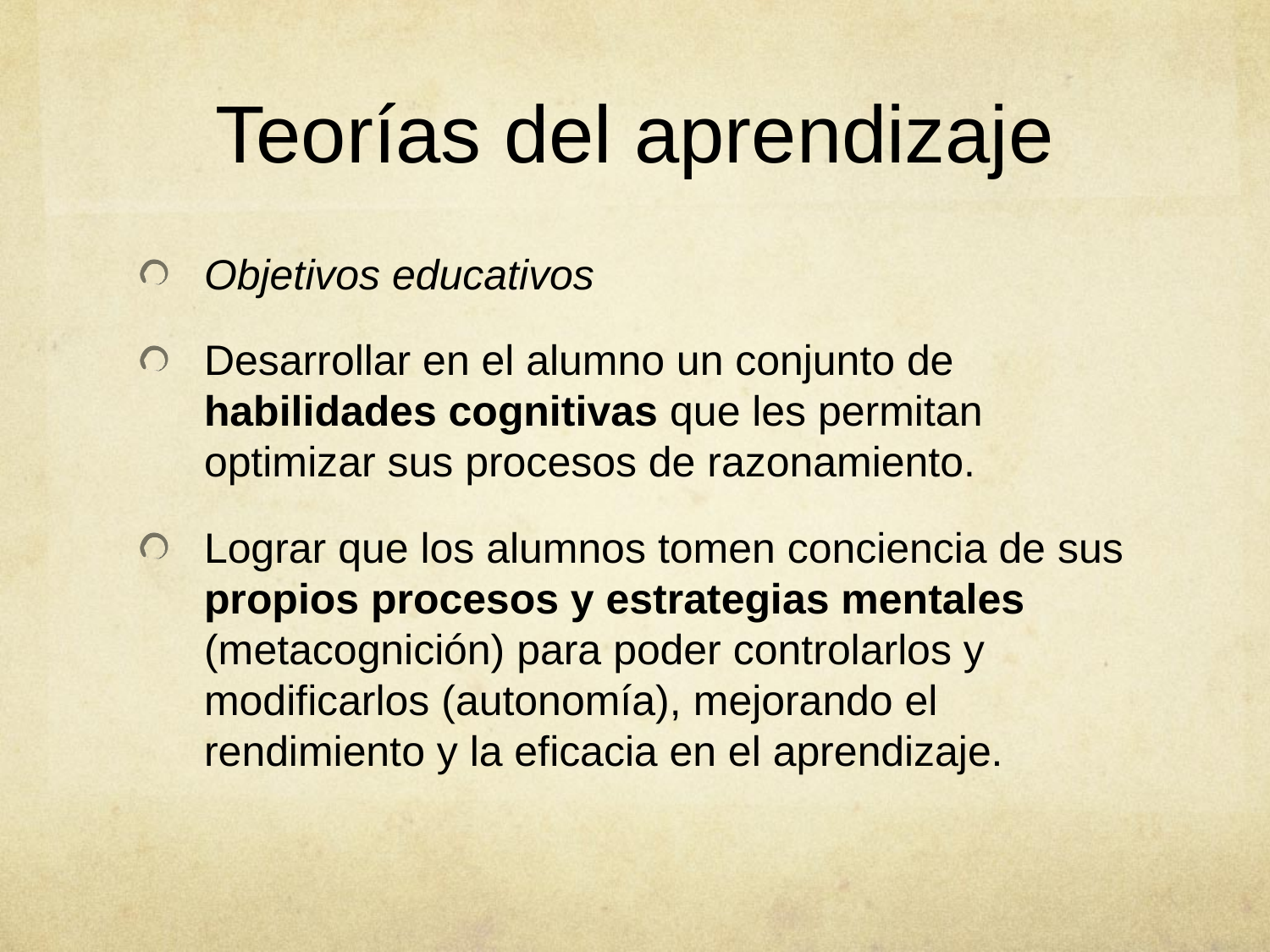

# Teorías del aprendizaje
Objetivos educativos
Desarrollar en el alumno un conjunto de habilidades cognitivas que les permitan optimizar sus procesos de razonamiento.
Lograr que los alumnos tomen conciencia de sus propios procesos y estrategias mentales (metacognición) para poder controlarlos y modificarlos (autonomía), mejorando el rendimiento y la eficacia en el aprendizaje.